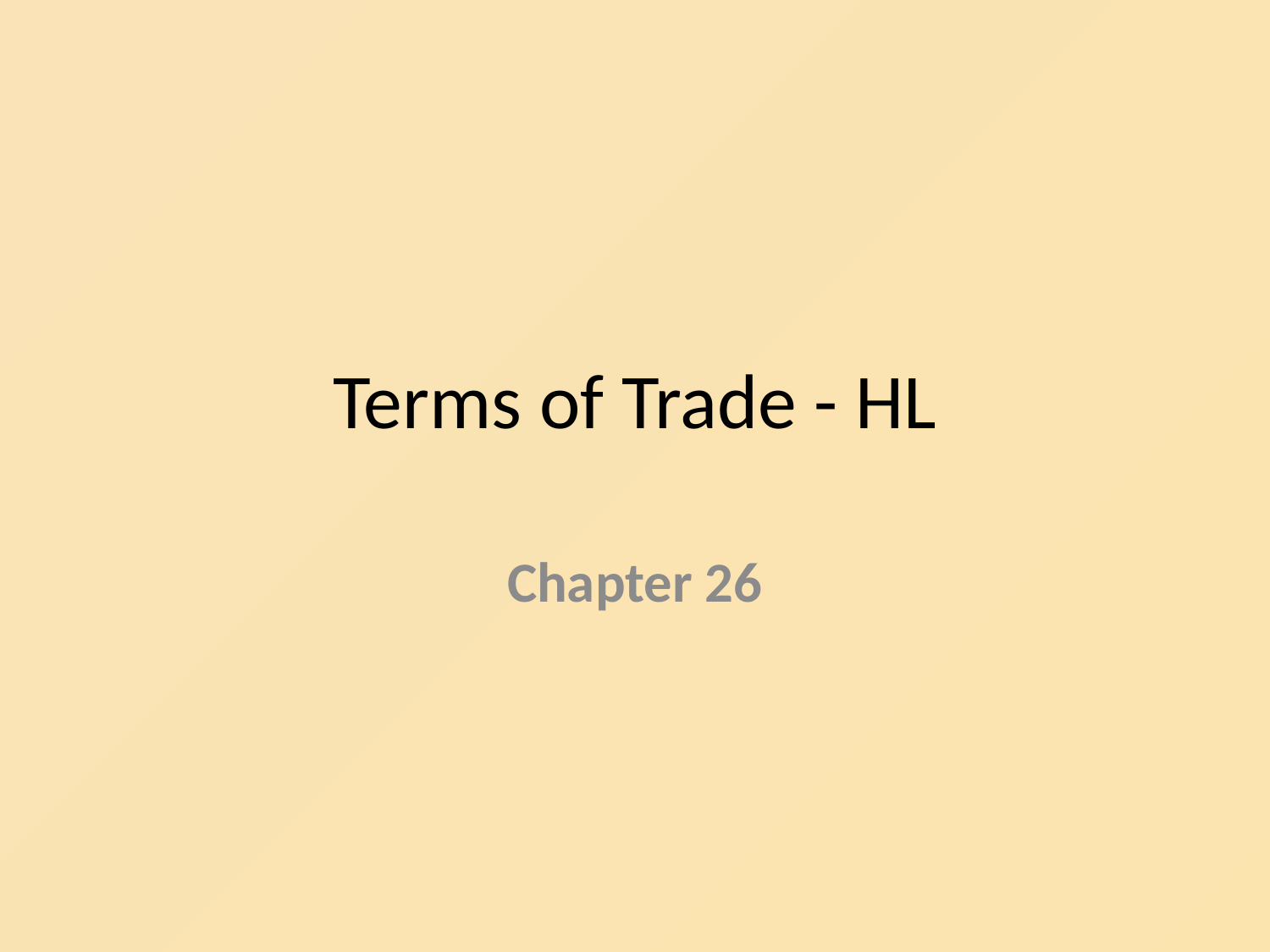

# Terms of Trade - HL
Chapter 26